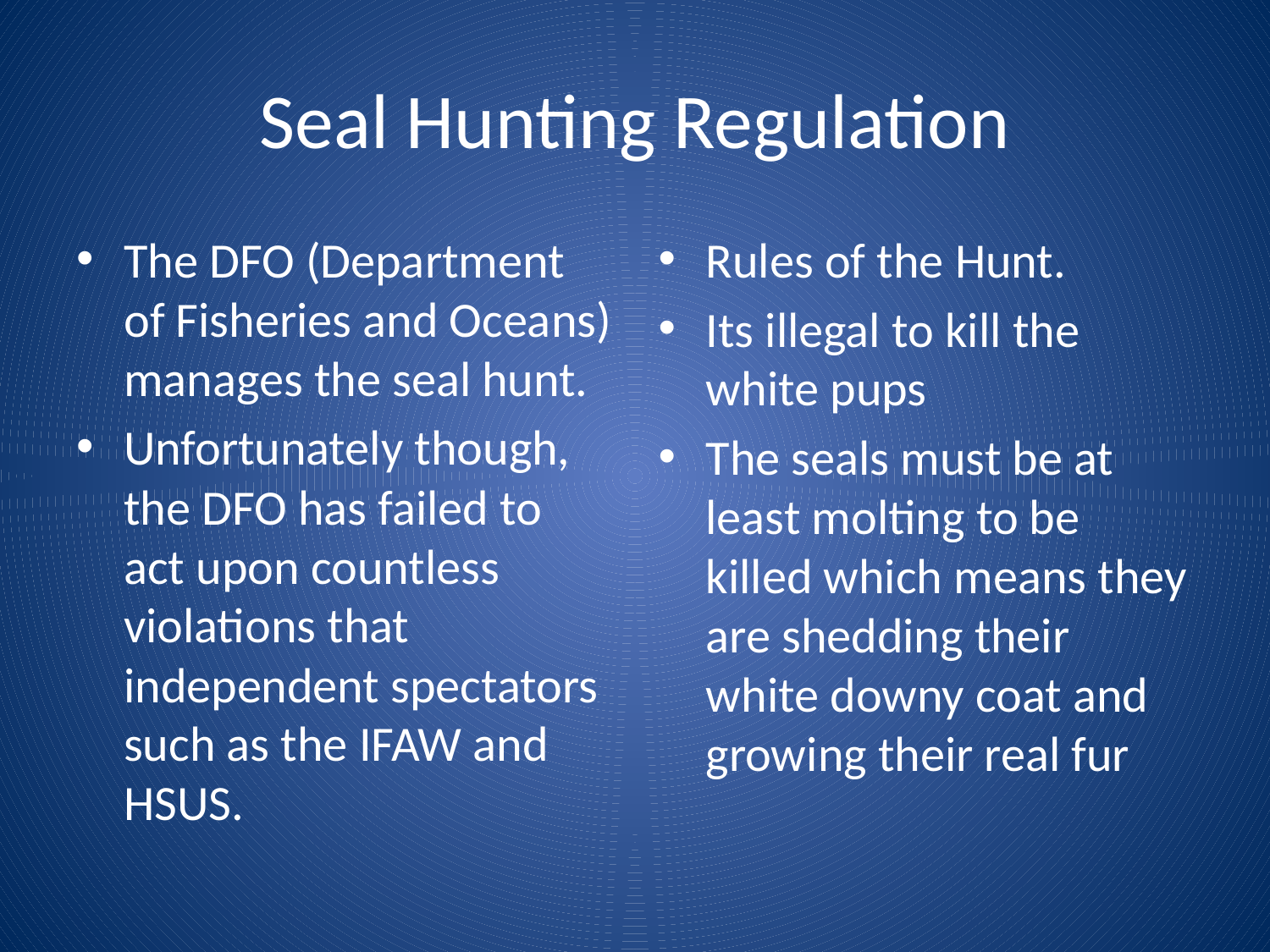

# Seal Hunting Regulation
The DFO (Department of Fisheries and Oceans) manages the seal hunt.
Unfortunately though, the DFO has failed to act upon countless violations that independent spectators such as the IFAW and HSUS.
Rules of the Hunt.
Its illegal to kill the white pups
The seals must be at least molting to be killed which means they are shedding their white downy coat and growing their real fur